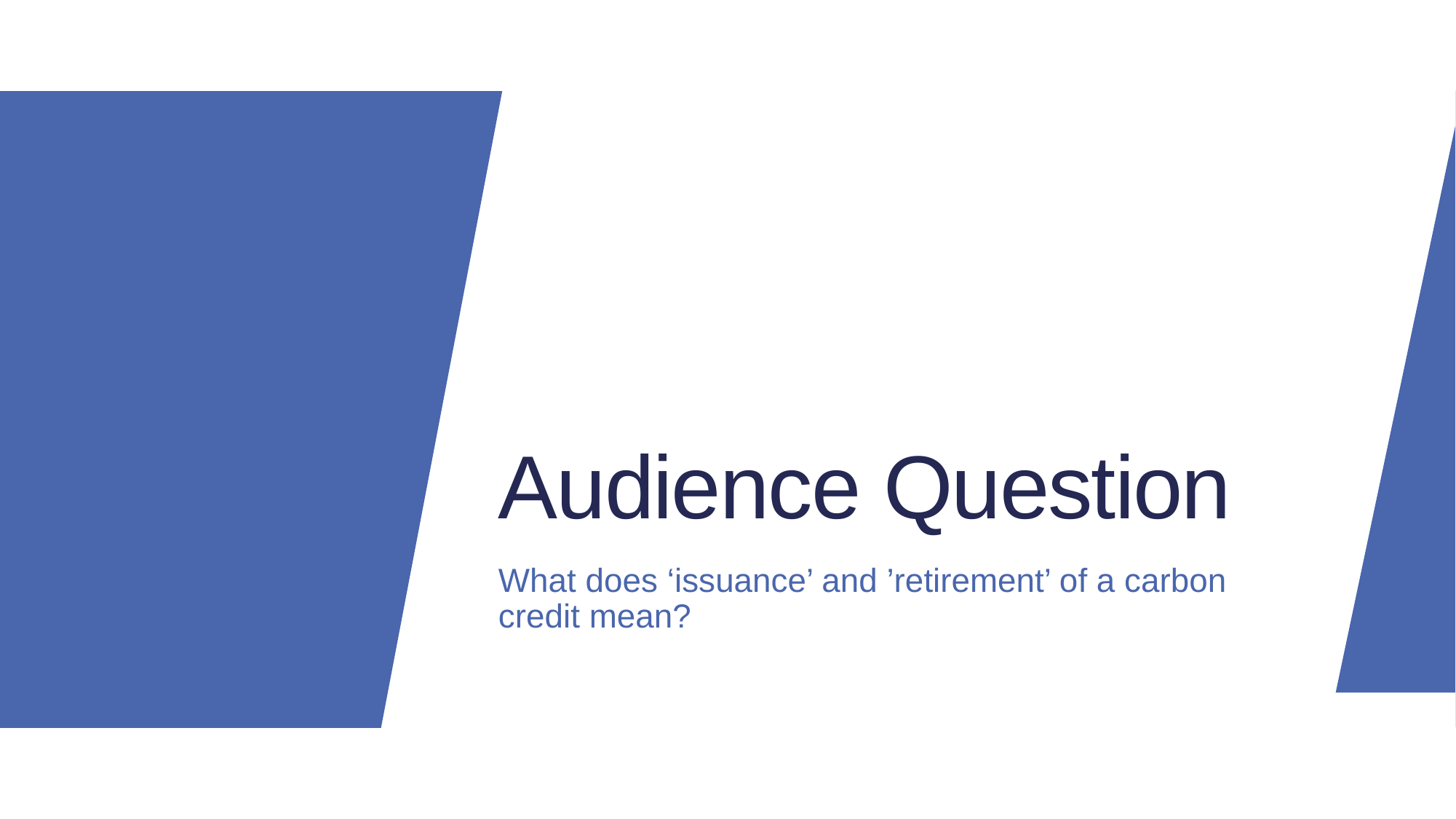

# Audience Question
What does ‘issuance’ and ’retirement’ of a carbon credit mean?